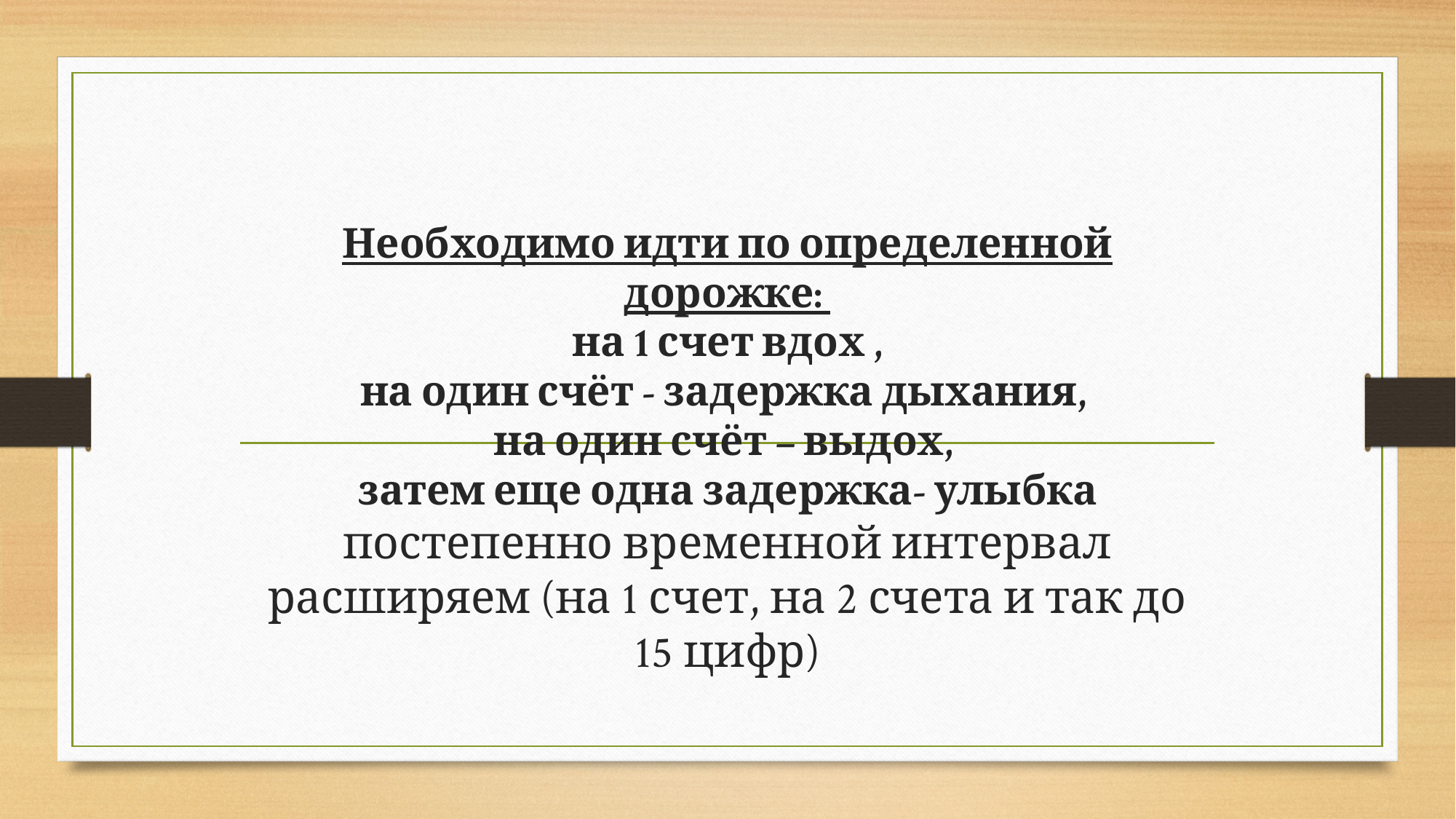

# Необходимо идти по определенной дорожке: на 1 счет вдох , на один счёт - задержка дыхания, на один счёт – выдох, затем еще одна задержка- улыбка постепенно временной интервал расширяем (на 1 счет, на 2 счета и так до 15 цифр)